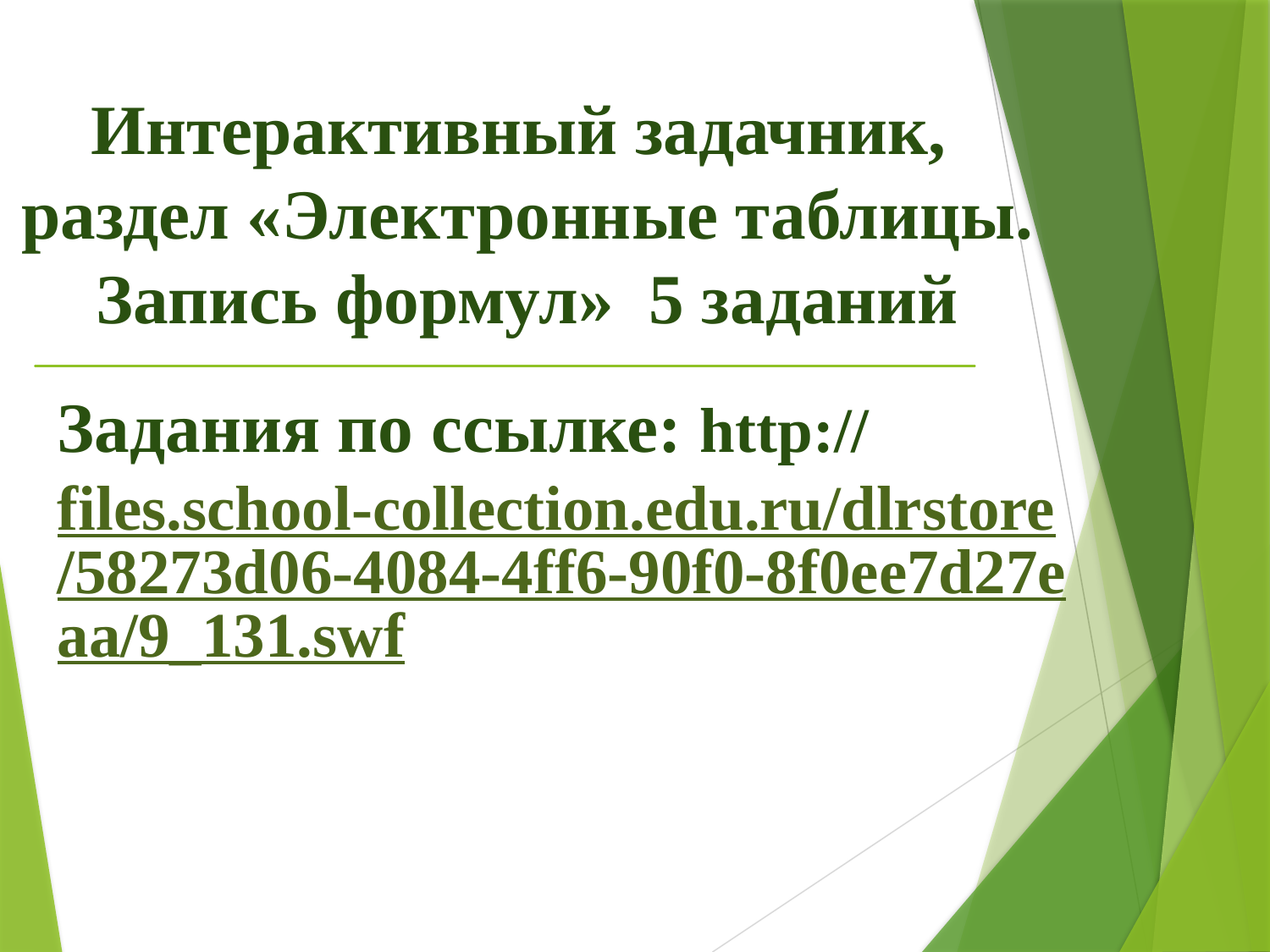

Интерактивный задачник,
раздел «Электронные таблицы. Запись формул»  5 заданий
Задания по ссылке: http://files.school-collection.edu.ru/dlrstore/58273d06-4084-4ff6-90f0-8f0ee7d27eaa/9_131.swf